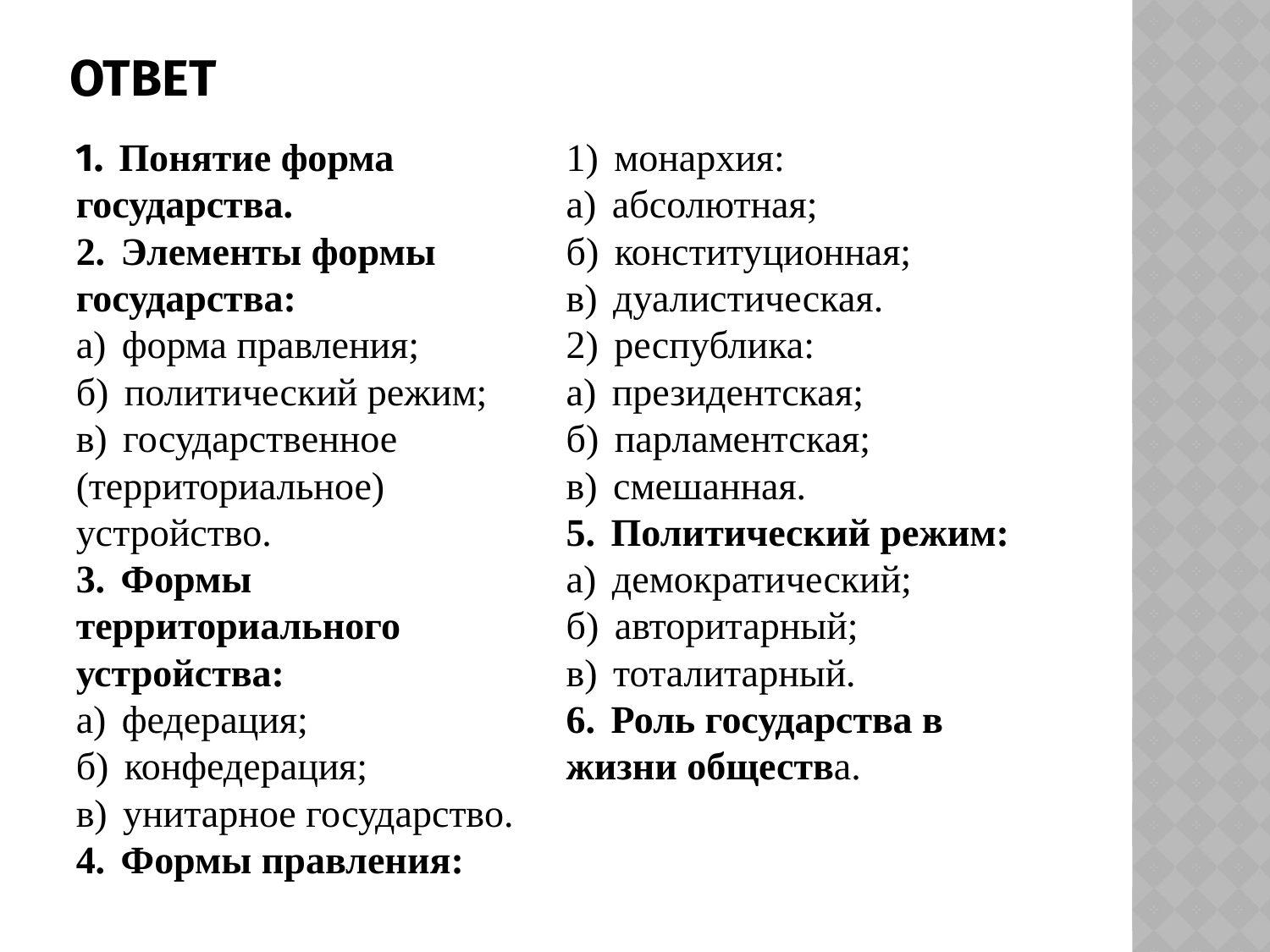

# Ответ
1.  Понятие форма государства.
2.  Элементы формы государства:
а)  форма правления;
б)  политический режим;
в)  государственное (территориальное) устройство.
3.  Формы территориального устройства:
а)  федерация;
б)  конфедерация;
в)  унитарное государство.
4.  Формы правления:
1)  монархия:
а)  абсолютная;
б)  конституционная;
в)  дуалистическая.
2)  республика:
а)  президентская;
б)  парламентская;
в)  смешанная.
5.  Политический режим:
а)  демократический;
б)  авторитарный;
в)  тоталитарный.
6.  Роль государства в жизни общества.